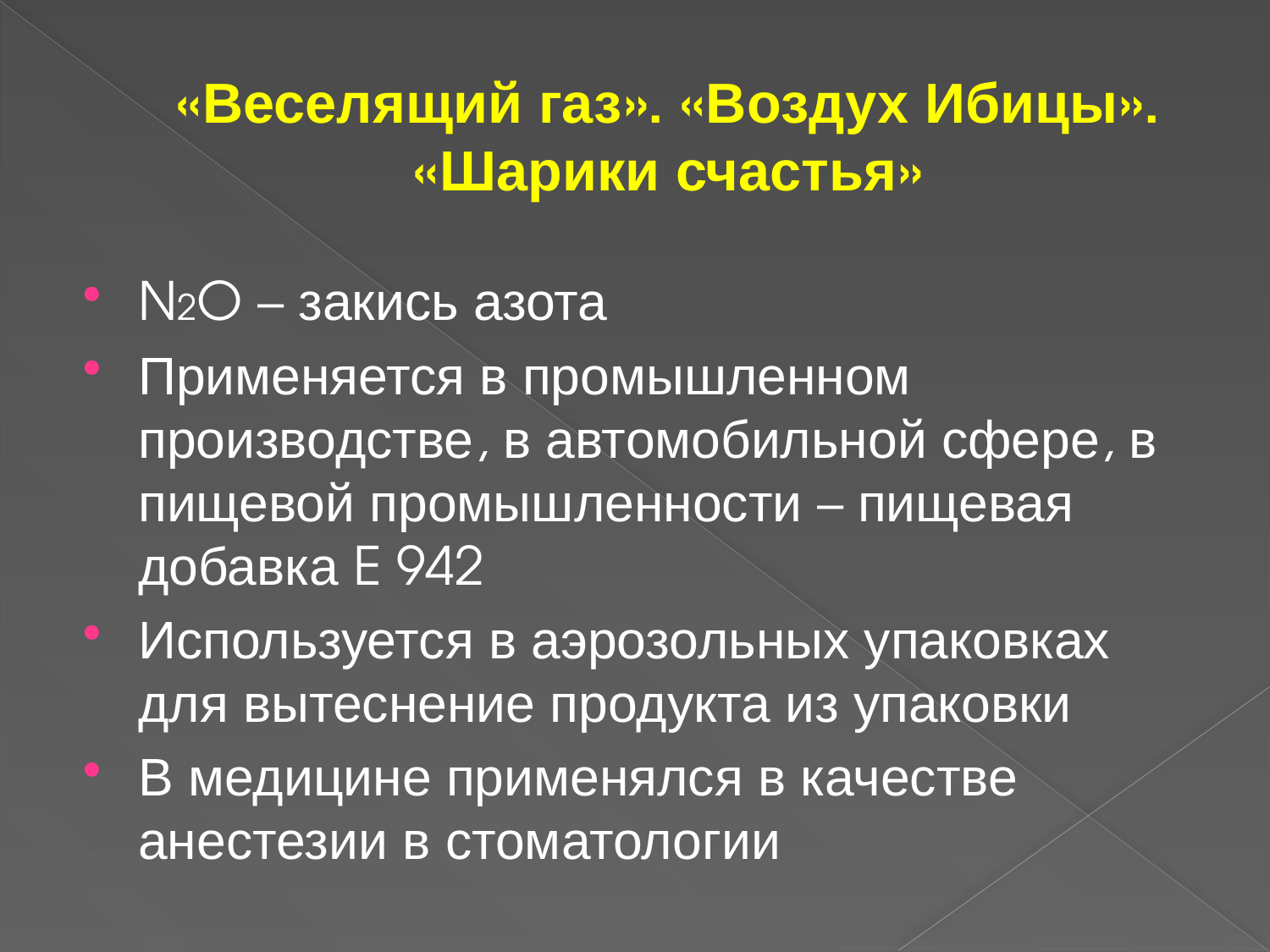

# «Веселящий газ». «Воздух Ибицы». «Шарики счастья»
N2O – закись азота
Применяется в промышленном производстве, в автомобильной сфере, в пищевой промышленности – пищевая добавка E 942
Используется в аэрозольных упаковках для вытеснение продукта из упаковки
В медицине применялся в качестве анестезии в стоматологии